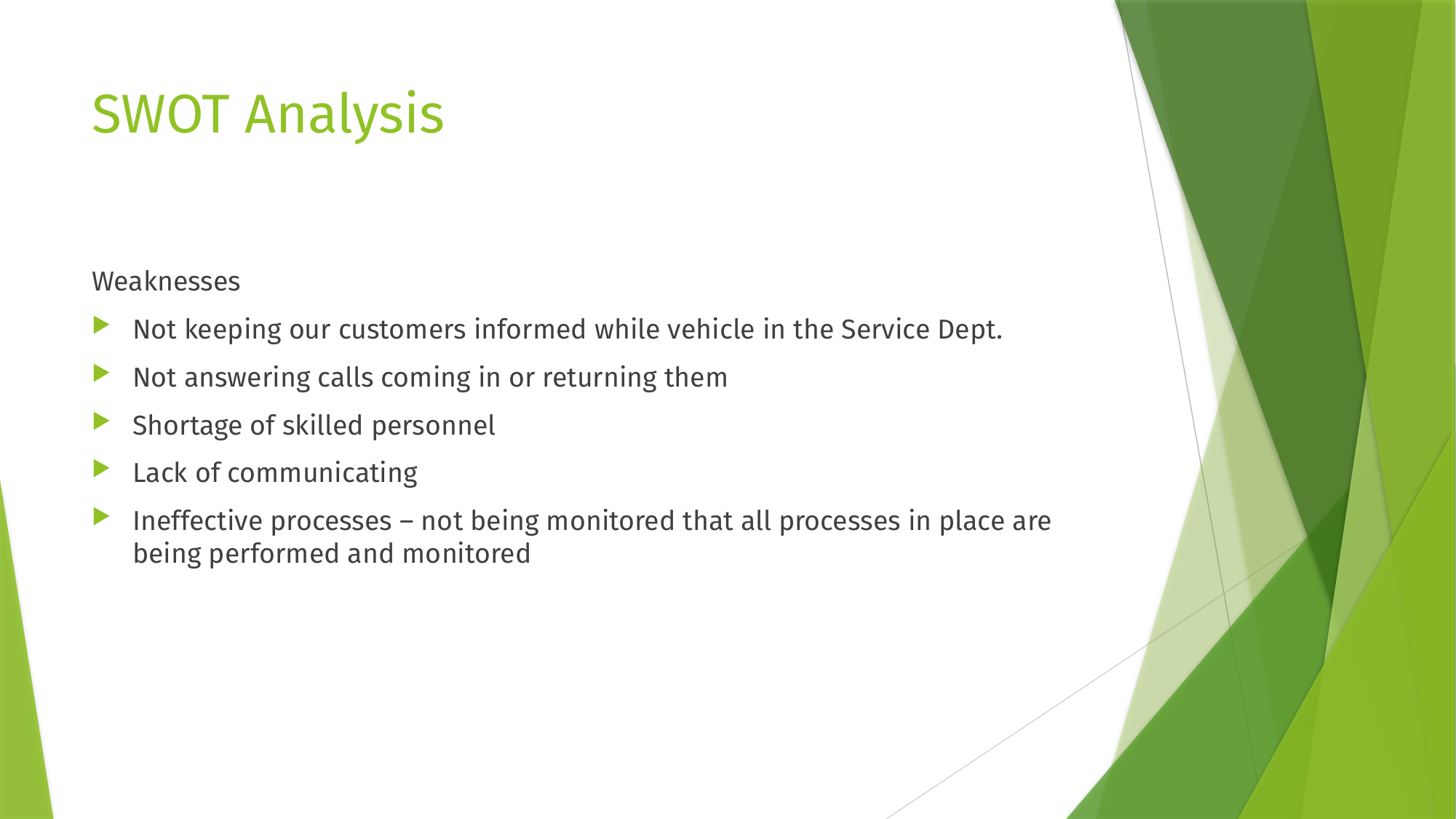

# SWOT Analysis
Weaknesses
Not keeping our customers informed while vehicle in the Service Dept.
Not answering calls coming in or returning them
Shortage of skilled personnel
Lack of communicating
Ineffective processes – not being monitored that all processes in place are being performed and monitored